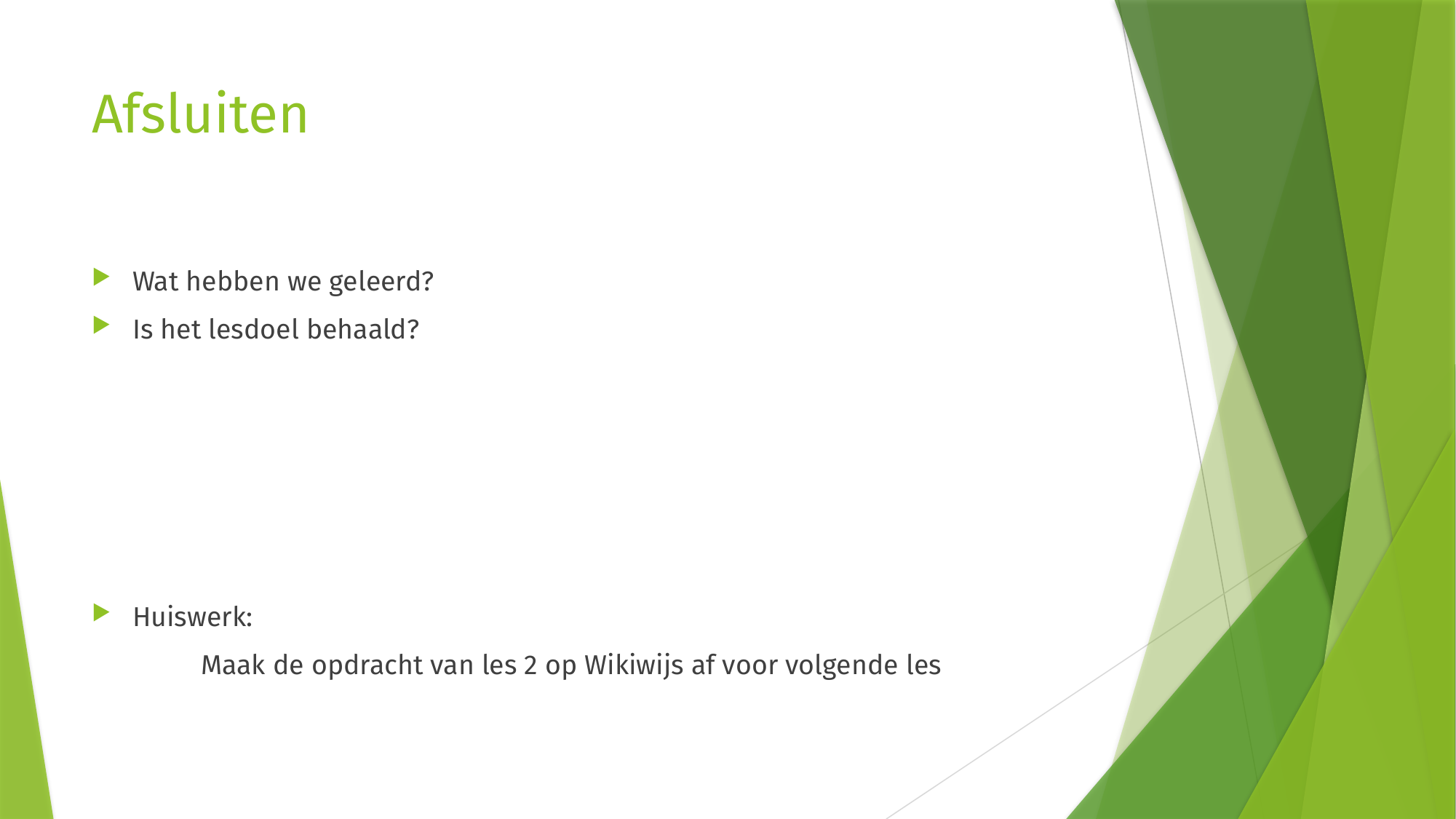

# Afsluiten
Wat hebben we geleerd?
Is het lesdoel behaald?

Huiswerk:
	Maak de opdracht van les 2 op Wikiwijs af voor volgende les